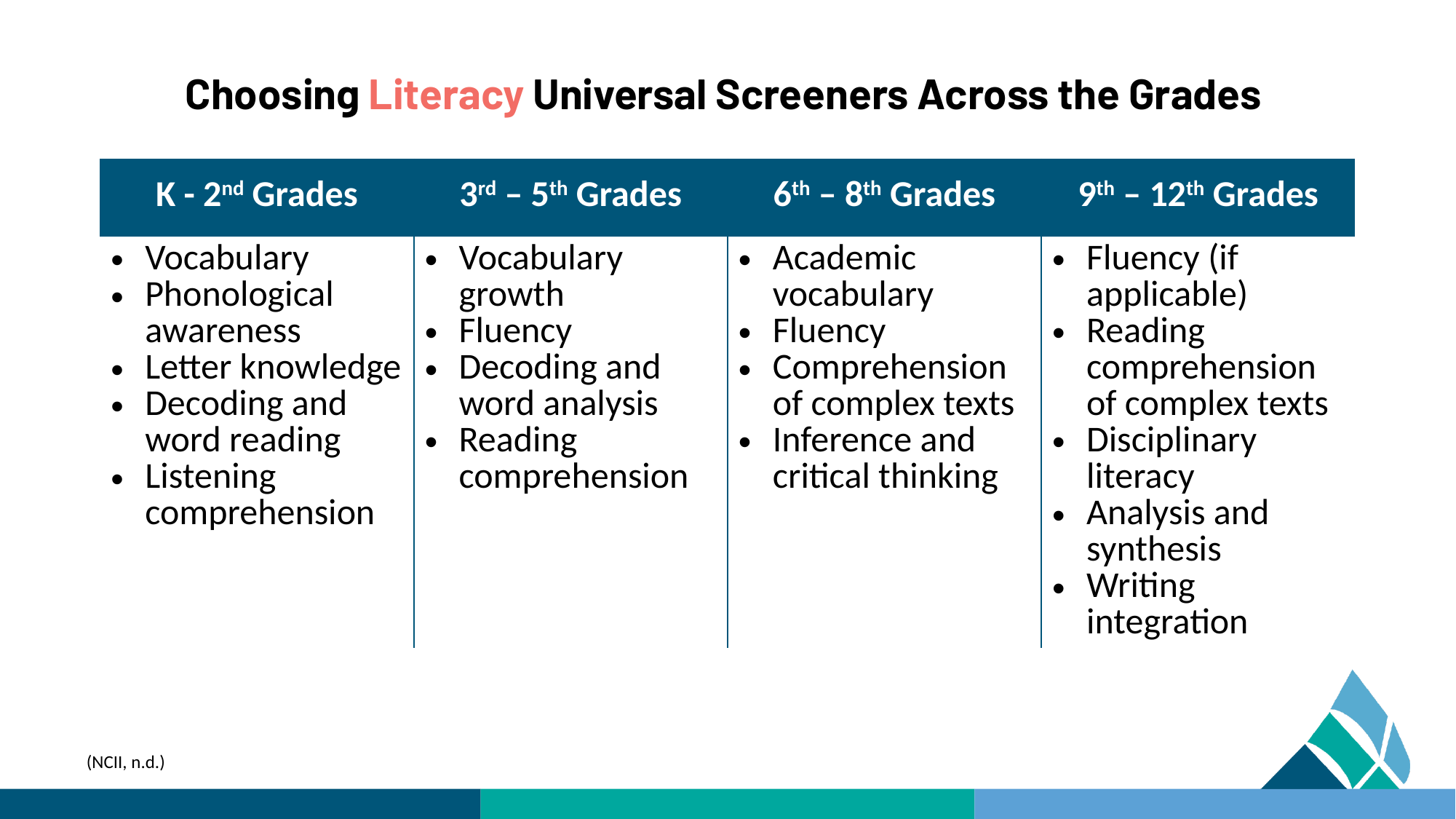

# Choosing Literacy Universal Screeners Across the Grades
| K - 2nd Grades | 3rd – 5th Grades | 6th – 8th Grades | 9th – 12th Grades |
| --- | --- | --- | --- |
| Vocabulary Phonological awareness Letter knowledge Decoding and word reading Listening comprehension | Vocabulary growth Fluency Decoding and word analysis Reading comprehension | Academic vocabulary Fluency Comprehension of complex texts Inference and critical thinking | Fluency (if applicable) Reading comprehension of complex texts Disciplinary literacy Analysis and synthesis Writing integration |
(NCII, n.d.)